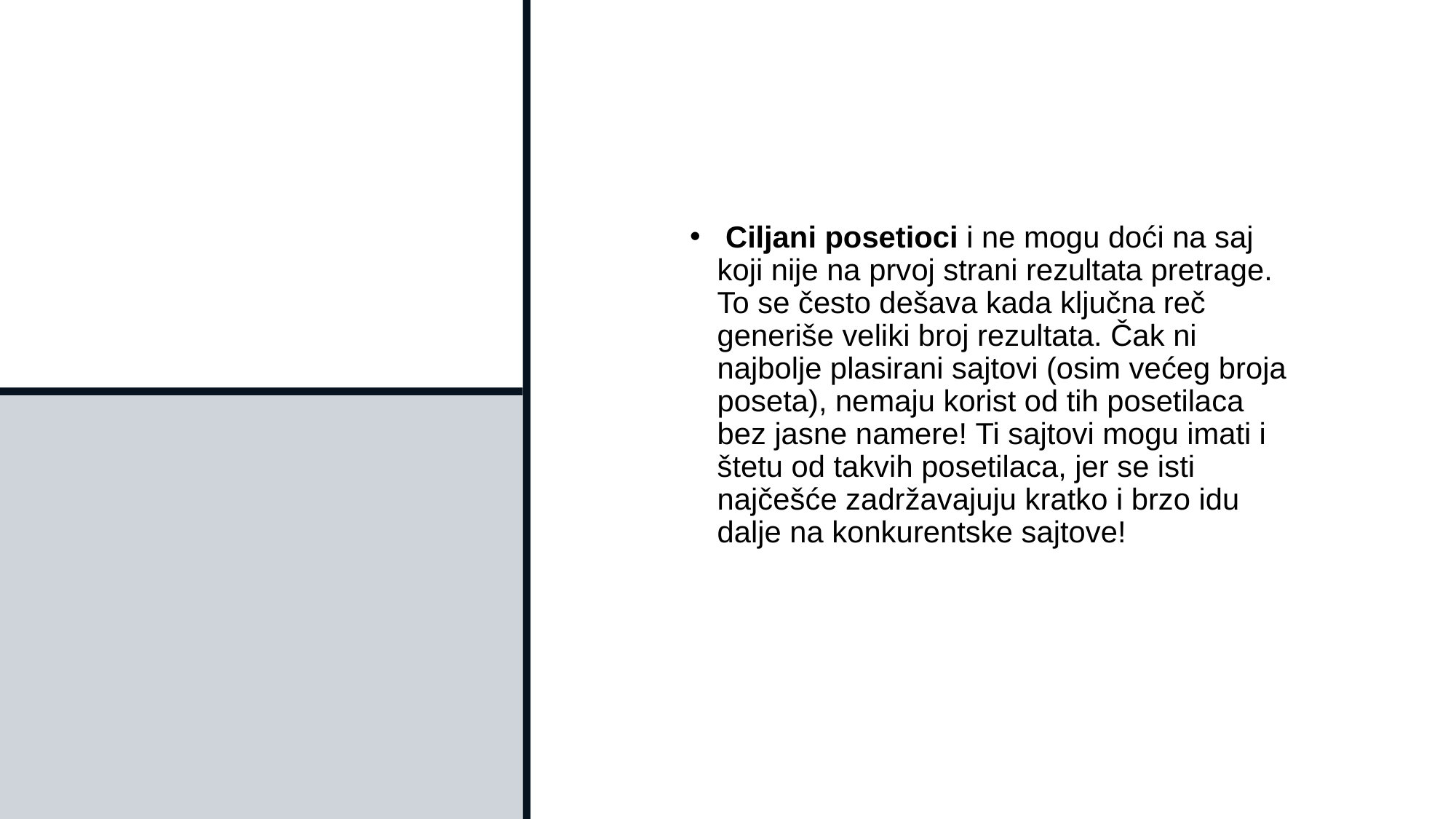

Ciljani posetioci i ne mogu doći na saj koji nije na prvoj strani rezultata pretrage. To se često dešava kada ključna reč generiše veliki broj rezultata. Čak ni najbolje plasirani sajtovi (osim većeg broja poseta), nemaju korist od tih posetilaca bez jasne namere! Ti sajtovi mogu imati i štetu od takvih posetilaca, jer se isti najčešće zadržavajuju kratko i brzo idu dalje na konkurentske sajtove!